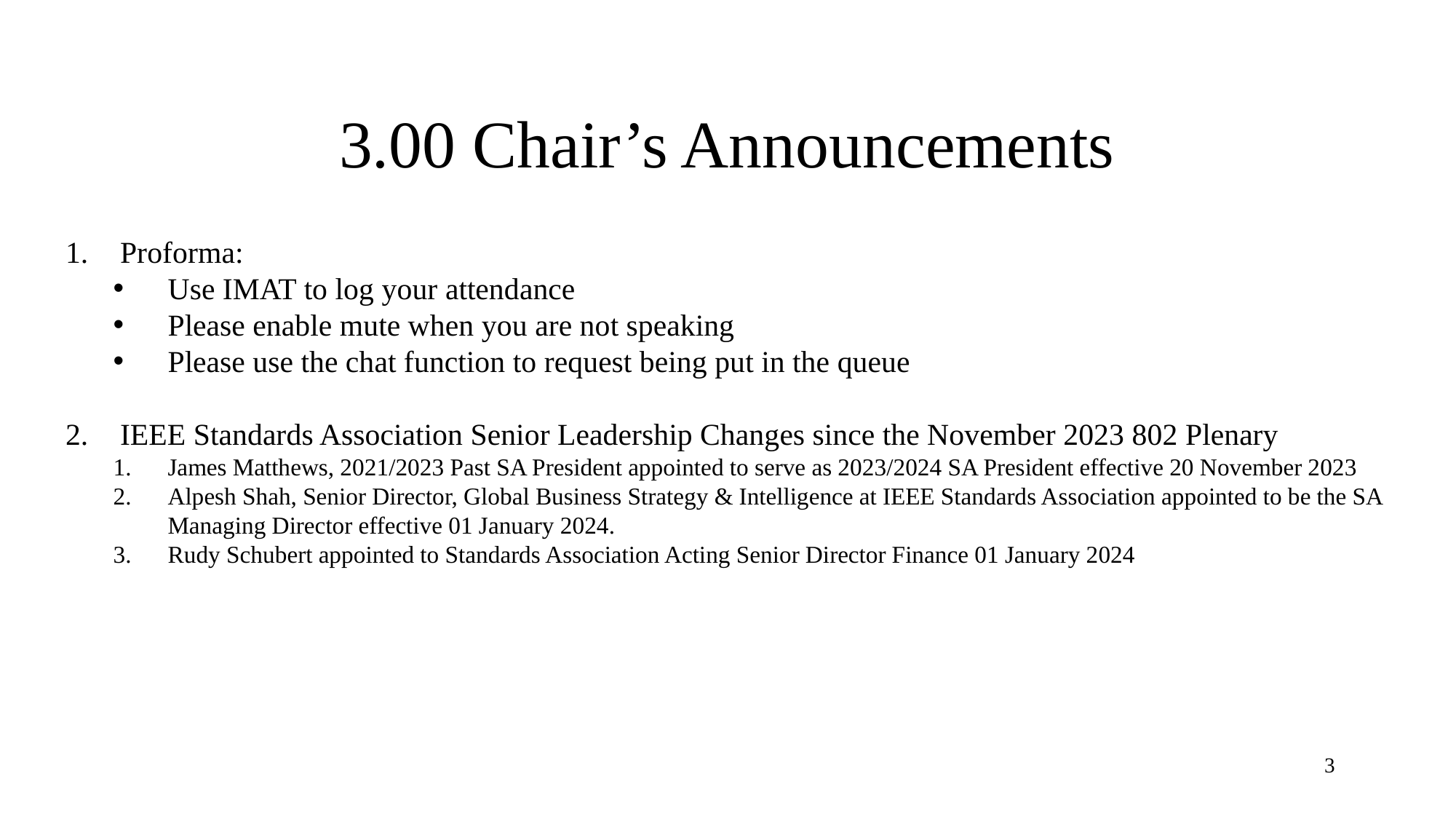

# 3.00 Chair’s Announcements
Proforma:
Use IMAT to log your attendance
Please enable mute when you are not speaking
Please use the chat function to request being put in the queue
IEEE Standards Association Senior Leadership Changes since the November 2023 802 Plenary
James Matthews, 2021/2023 Past SA President appointed to serve as 2023/2024 SA President effective 20 November 2023
Alpesh Shah, Senior Director, Global Business Strategy & Intelligence at IEEE Standards Association appointed to be the SA Managing Director effective 01 January 2024.
Rudy Schubert appointed to Standards Association Acting Senior Director Finance 01 January 2024

3